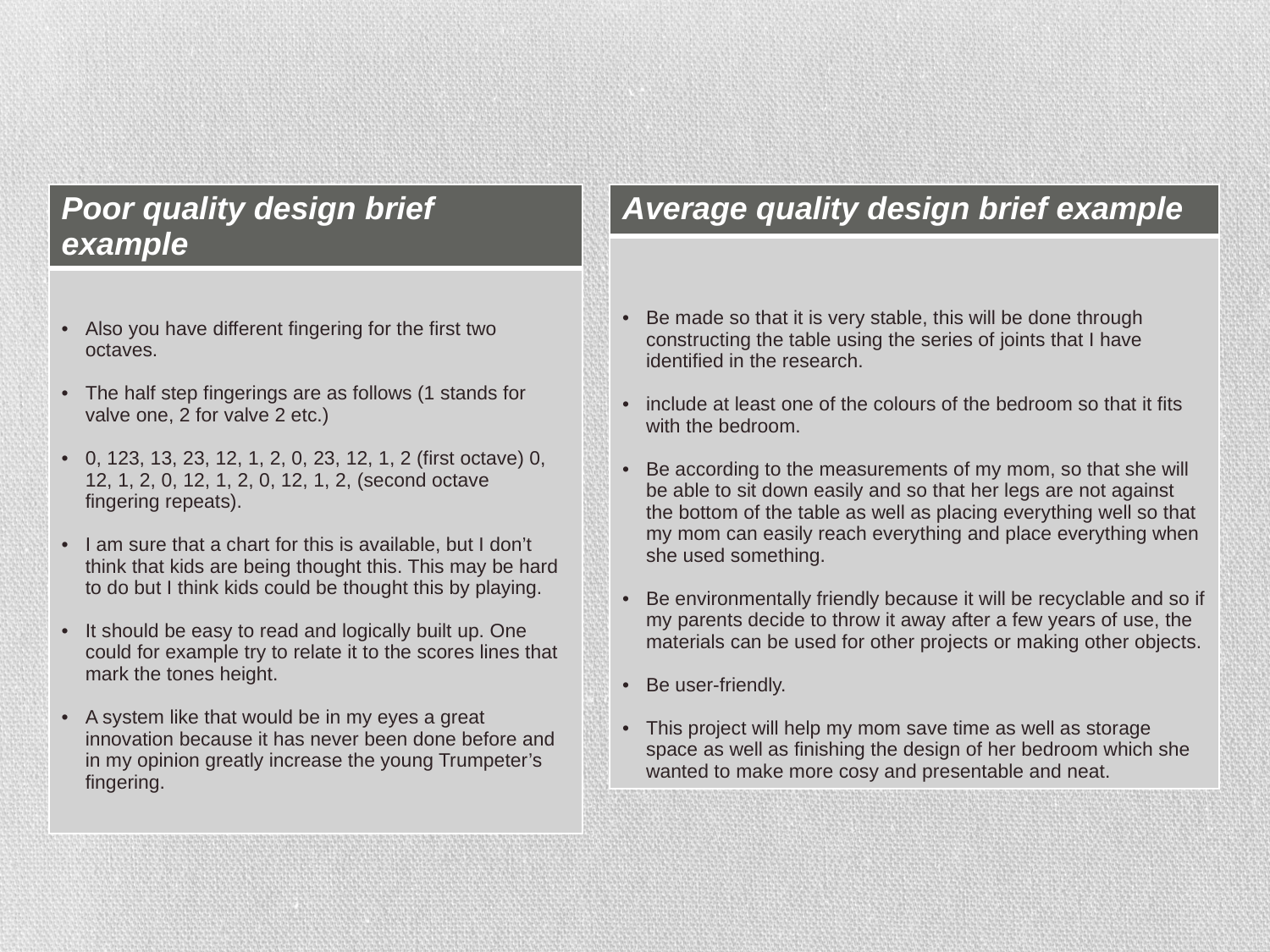

| Poor quality design brief example |
| --- |
| Also you have different fingering for the first two octaves. The half step fingerings are as follows (1 stands for valve one, 2 for valve 2 etc.) 0, 123, 13, 23, 12, 1, 2, 0, 23, 12, 1, 2 (first octave) 0, 12, 1, 2, 0, 12, 1, 2, 0, 12, 1, 2, (second octave fingering repeats). I am sure that a chart for this is available, but I don’t think that kids are being thought this. This may be hard to do but I think kids could be thought this by playing. It should be easy to read and logically built up. One could for example try to relate it to the scores lines that mark the tones height. A system like that would be in my eyes a great innovation because it has never been done before and in my opinion greatly increase the young Trumpeter’s fingering. |
| Average quality design brief example |
| --- |
| Be made so that it is very stable, this will be done through constructing the table using the series of joints that I have identified in the research. include at least one of the colours of the bedroom so that it fits with the bedroom. Be according to the measurements of my mom, so that she will be able to sit down easily and so that her legs are not against the bottom of the table as well as placing everything well so that my mom can easily reach everything and place everything when she used something. Be environmentally friendly because it will be recyclable and so if my parents decide to throw it away after a few years of use, the materials can be used for other projects or making other objects. Be user-friendly. This project will help my mom save time as well as storage space as well as finishing the design of her bedroom which she wanted to make more cosy and presentable and neat. |